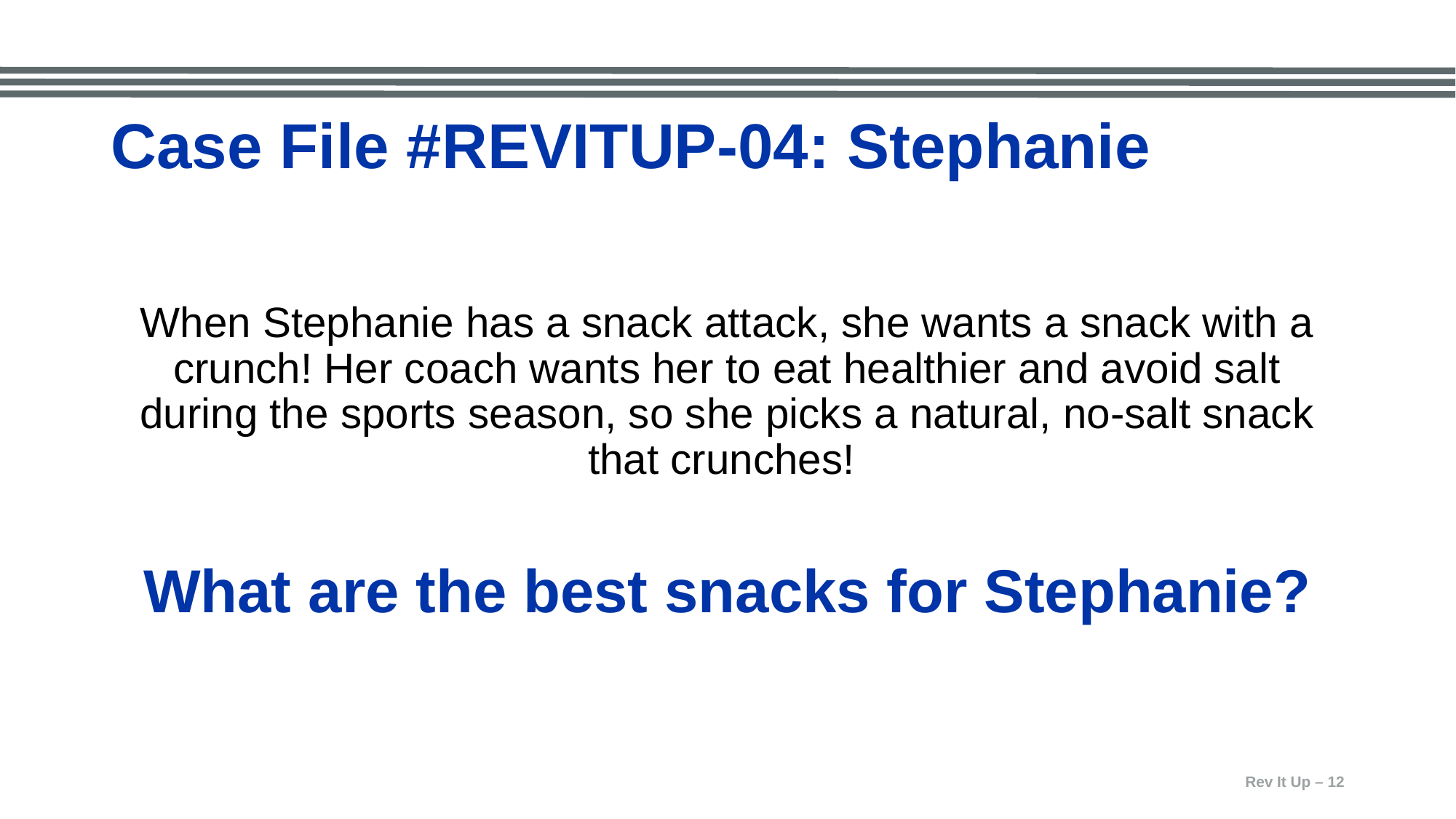

# Case File #REVITUP-04: Stephanie
When Stephanie has a snack attack, she wants a snack with a crunch! Her coach wants her to eat healthier and avoid salt during the sports season, so she picks a natural, no-salt snack that crunches!

What are the best snacks for Stephanie?
Rev It Up – 12